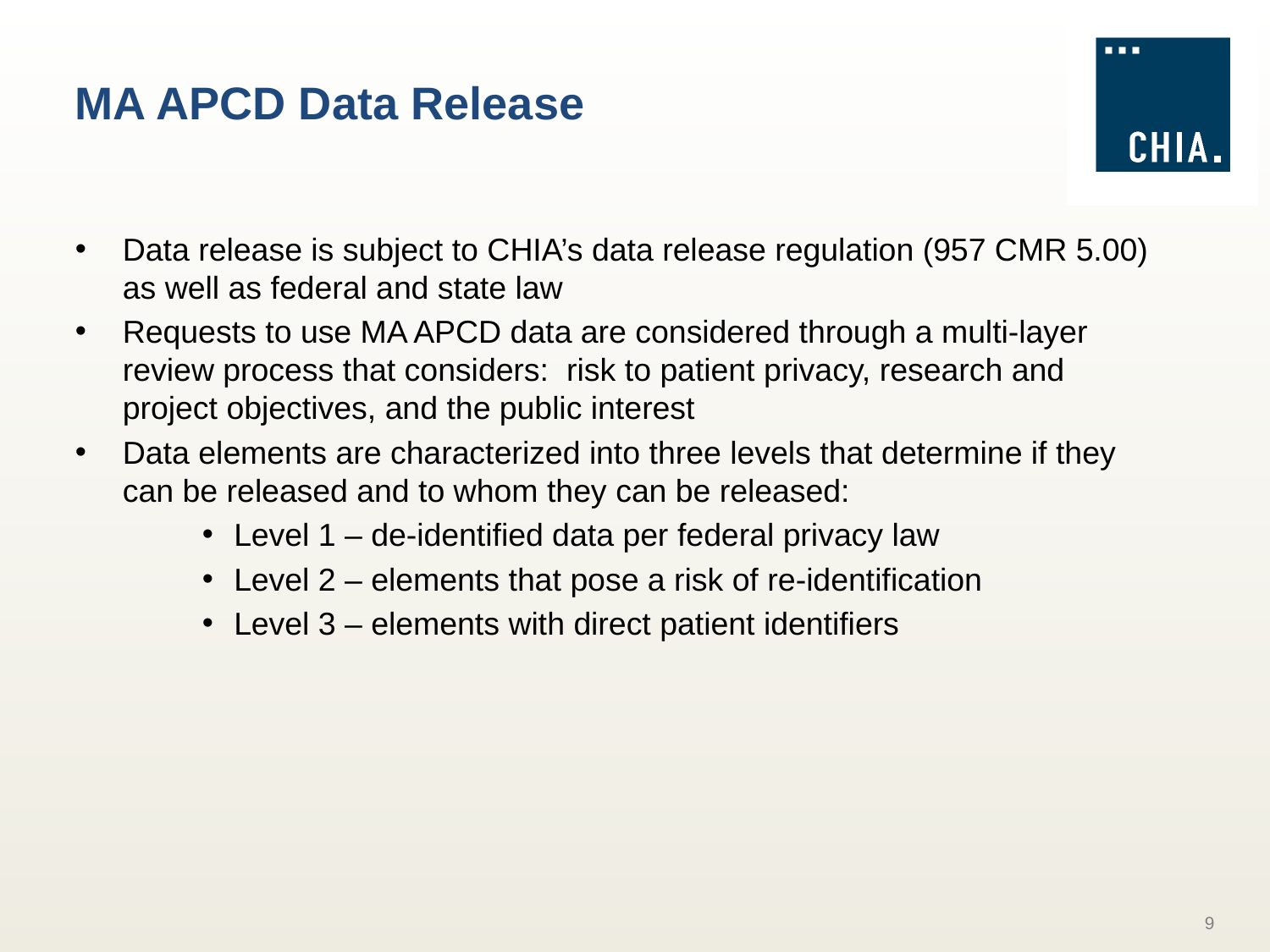

# MA APCD Data Release
Data release is subject to CHIA’s data release regulation (957 CMR 5.00) as well as federal and state law
Requests to use MA APCD data are considered through a multi-layer review process that considers:  risk to patient privacy, research and project objectives, and the public interest
Data elements are characterized into three levels that determine if they can be released and to whom they can be released:
Level 1 – de-identified data per federal privacy law
Level 2 – elements that pose a risk of re-identification
Level 3 – elements with direct patient identifiers

9